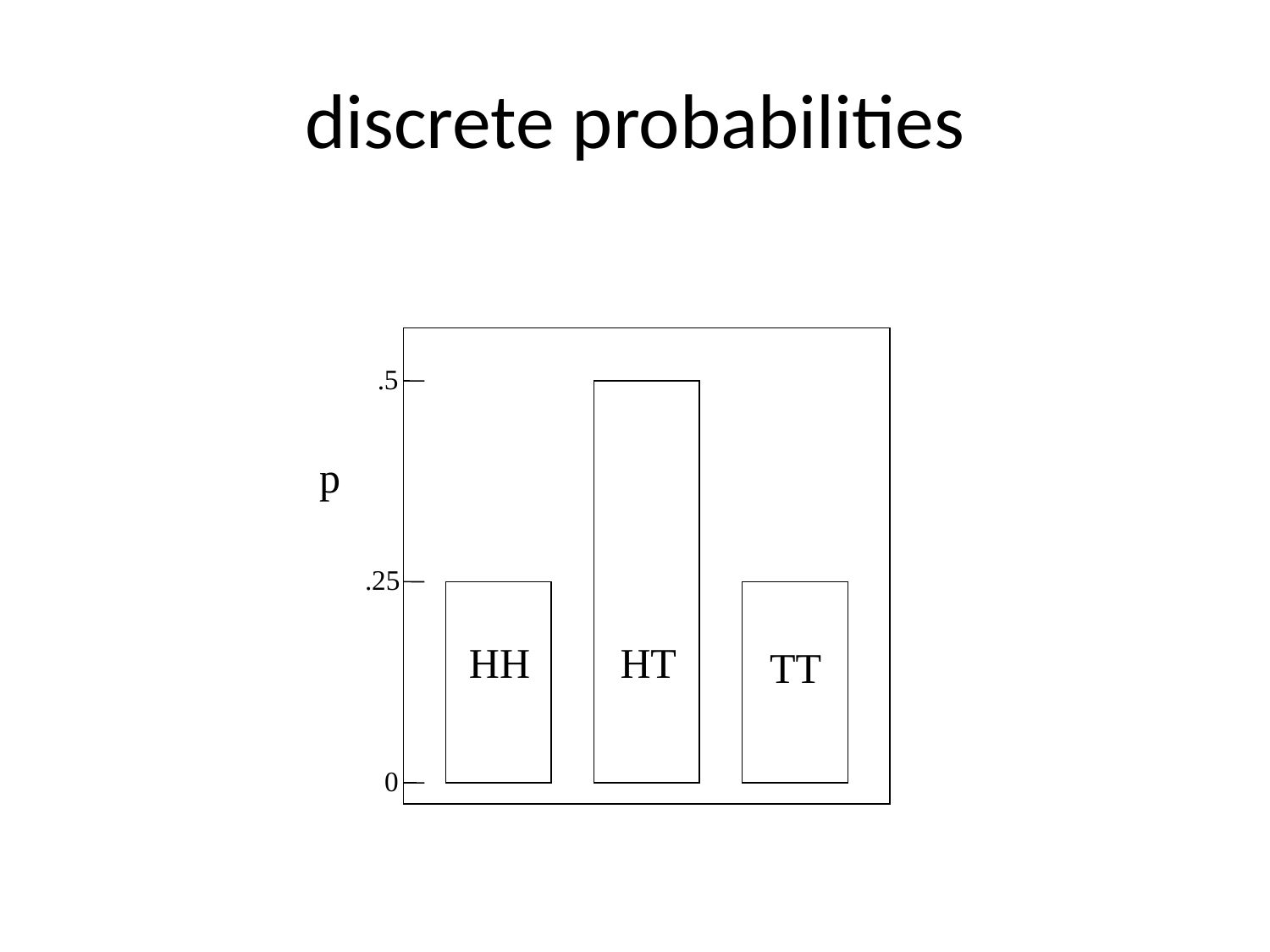

# discrete probabilities

.5

p
.25

HH
HT
TT
0